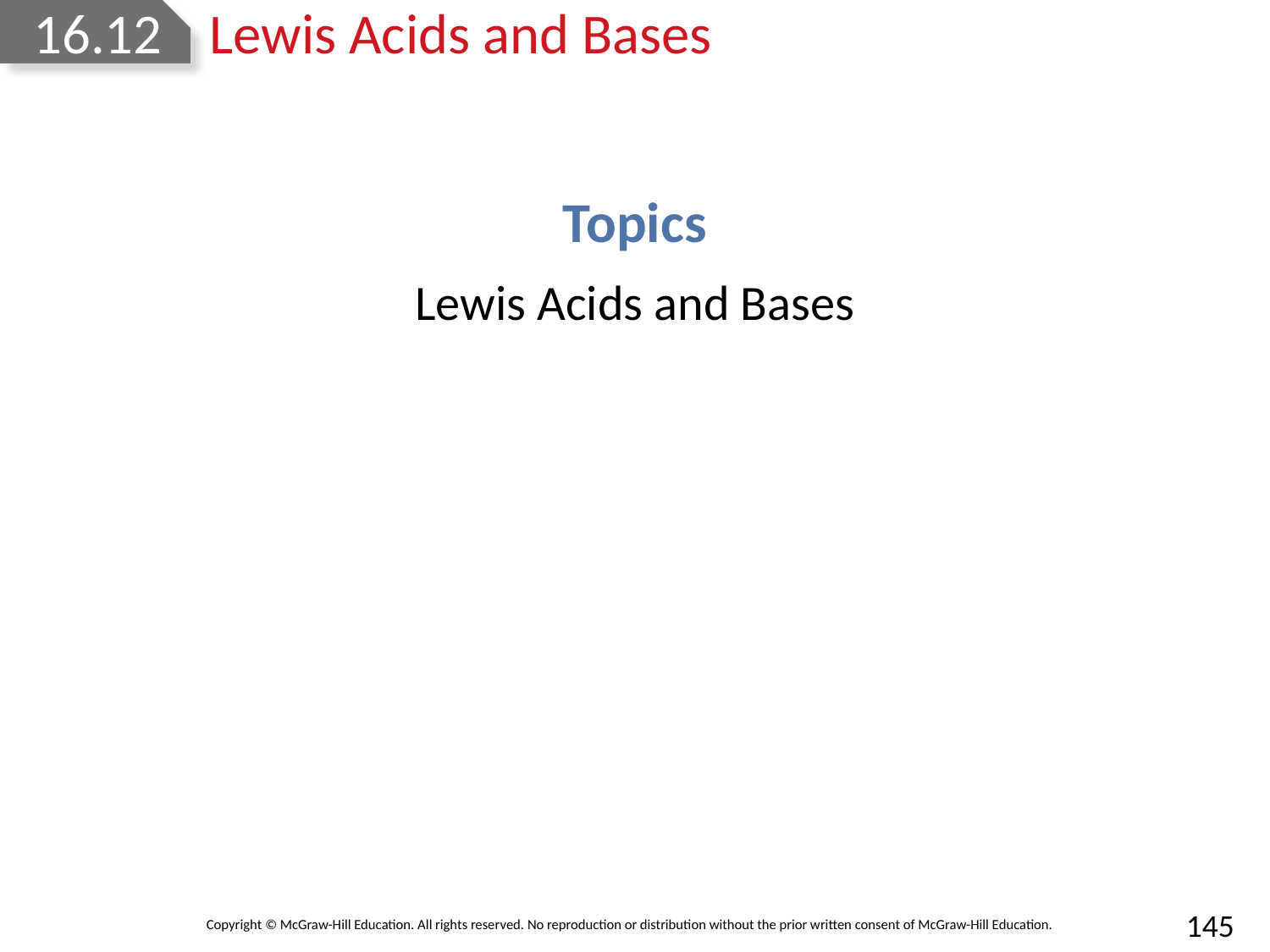

# 16.12	Lewis Acids and Bases
Topics
Lewis Acids and Bases